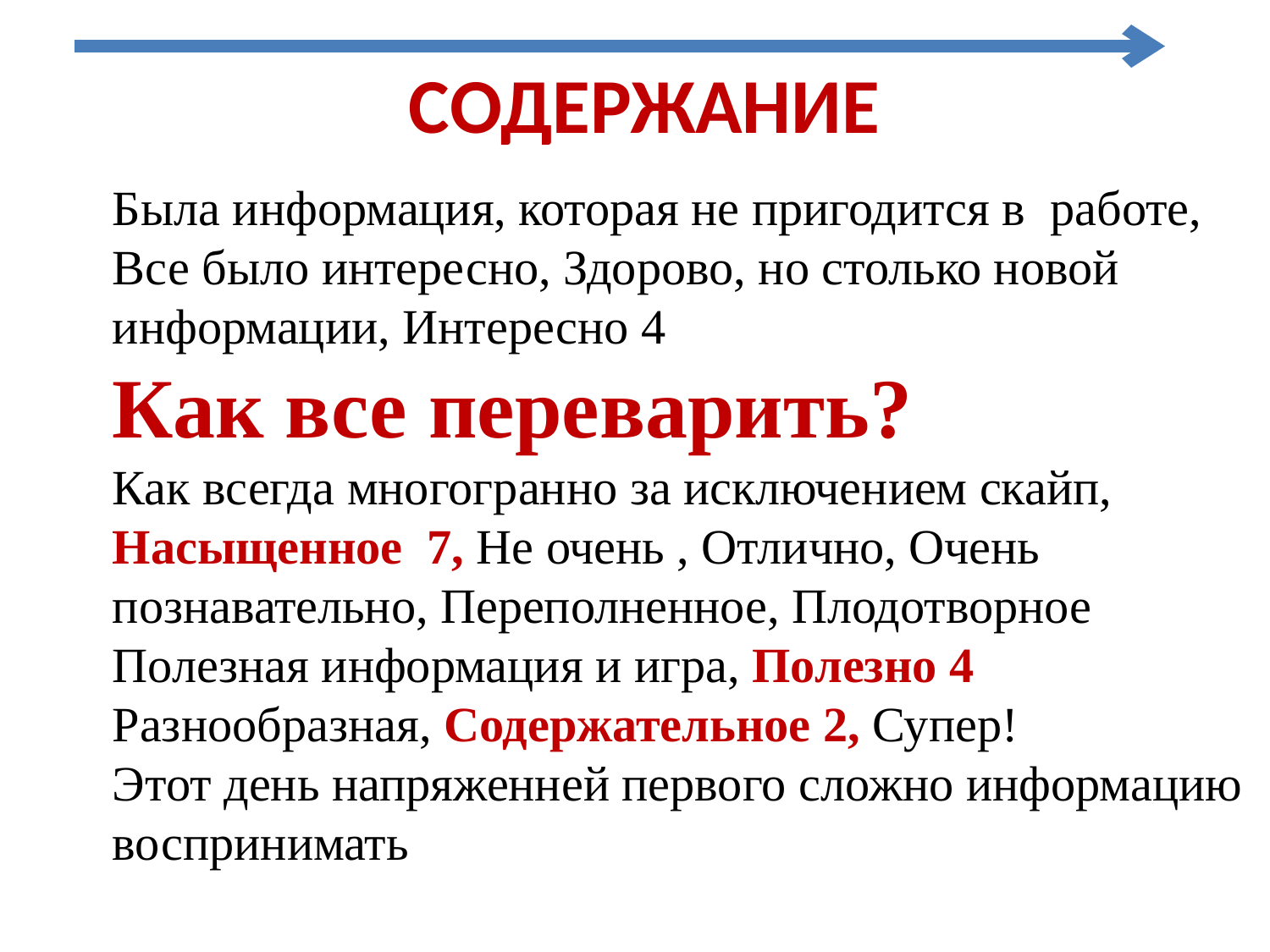

# СОДЕРЖАНИЕ
Была информация, которая не пригодится в  работе, Все было интересно, Здорово, но столько новой информации, Интересно 4
Как все переварить?
Как всегда многогранно за исключением скайп, Насыщенное  7, Не очень , Отлично, Очень познавательно, Переполненное, Плодотворное
Полезная информация и игра, Полезно 4
Разнообразная, Содержательное 2, Супер!
Этот день напряженней первого сложно информацию воспринимать